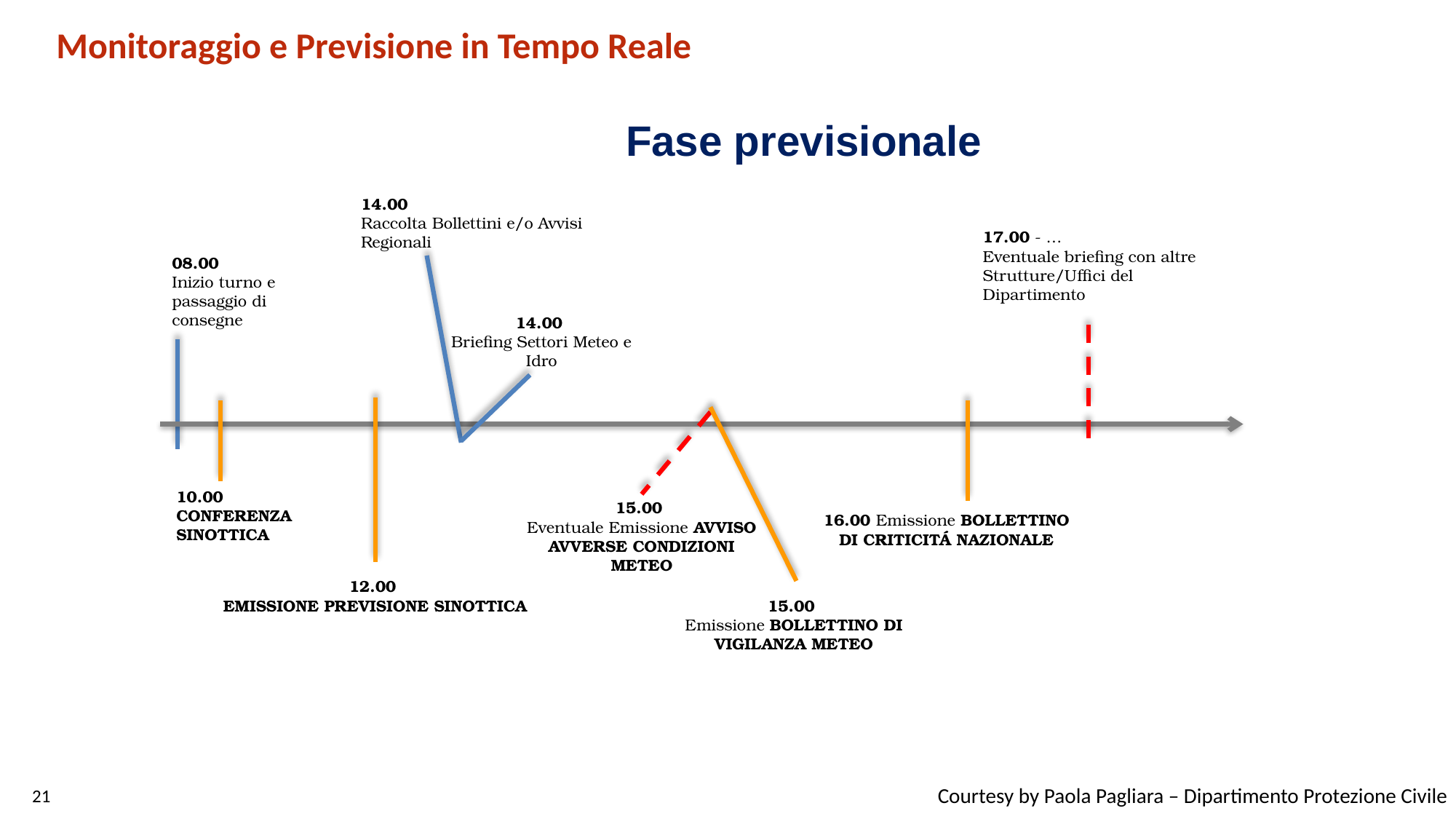

Monitoraggio e Previsione in Tempo Reale
Fase previsionale
14.00
Raccolta Bollettini e/o Avvisi Regionali
17.00 - …
Eventuale briefing con altre Strutture/Uffici del Dipartimento
08.00
Inizio turno e passaggio di consegne
14.00
Briefing Settori Meteo e Idro
10.00
CONFERENZA SINOTTICA
15.00
Eventuale Emissione Avviso Avverse Condizioni Meteo
16.00 Emissione BollETTINO DI CRITICITÁ NAZIONALE
12.00
EMISSIONE PREVISIONE SINOTTICA
15.00
Emissione Bollettino di Vigilanza Meteo
Courtesy by Paola Pagliara – Dipartimento Protezione Civile